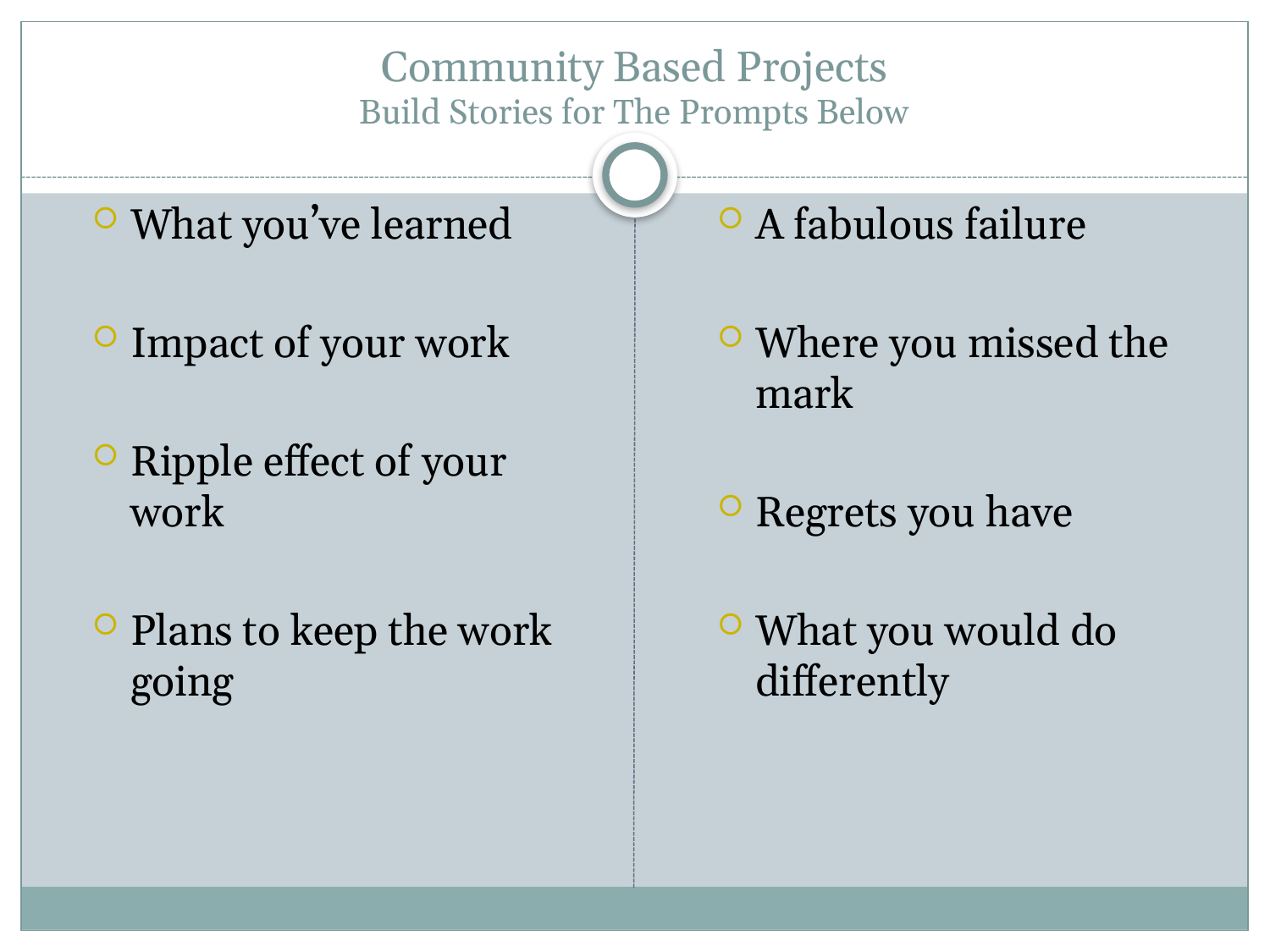

# Community Based Projects Build Stories for The Prompts Below
What you’ve learned

Impact of your work

Ripple effect of your work

Plans to keep the work going

A fabulous failure

Where you missed the mark

Regrets you have

What you would do differently